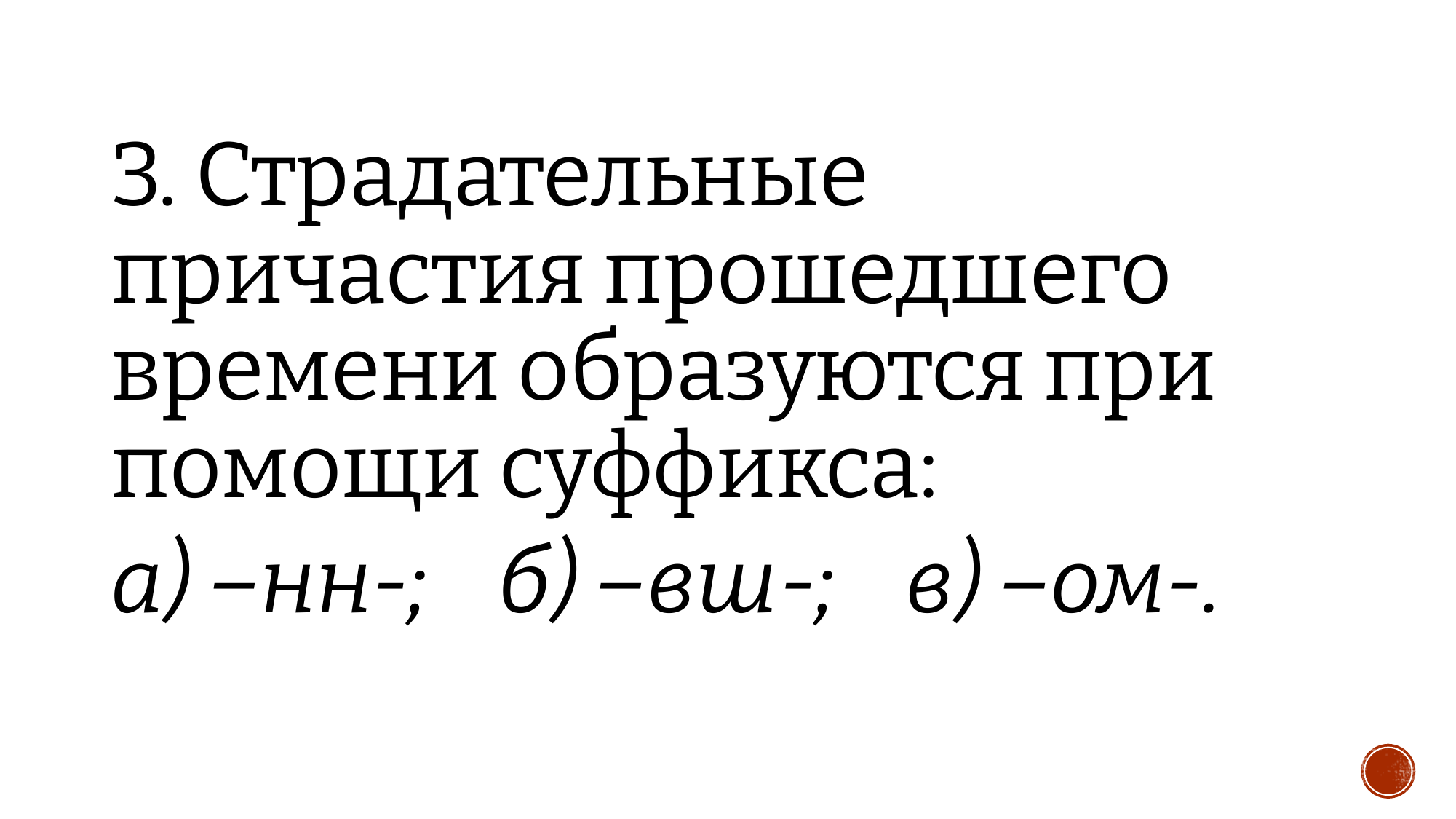

#
3. Страдательные причастия прошедшего времени образуются при помощи суффикса:
а) –нн-;    б) –вш-;    в) –ом-.